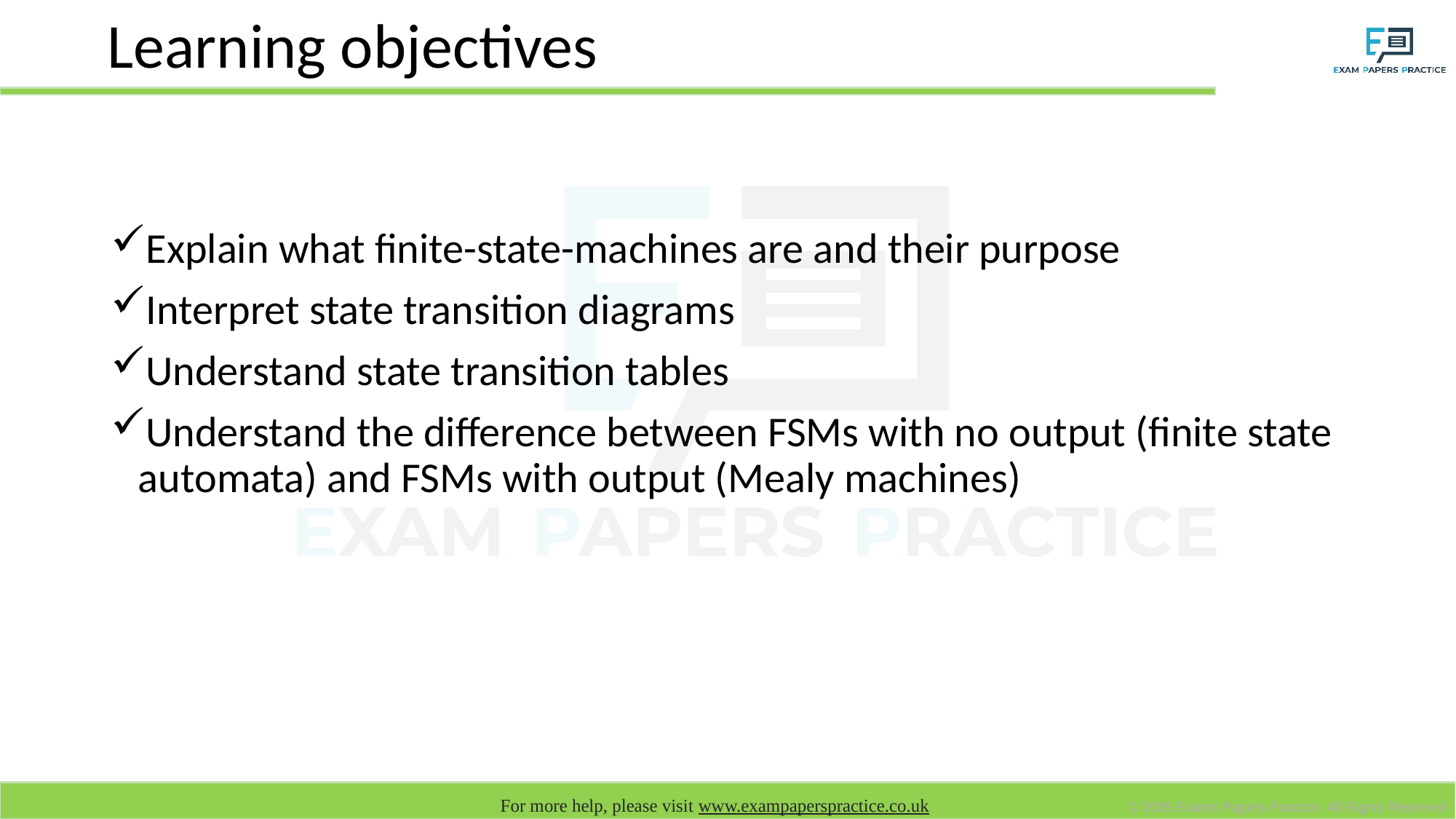

# Learning objectives
Explain what finite-state-machines are and their purpose
Interpret state transition diagrams
Understand state transition tables
Understand the difference between FSMs with no output (finite state automata) and FSMs with output (Mealy machines)